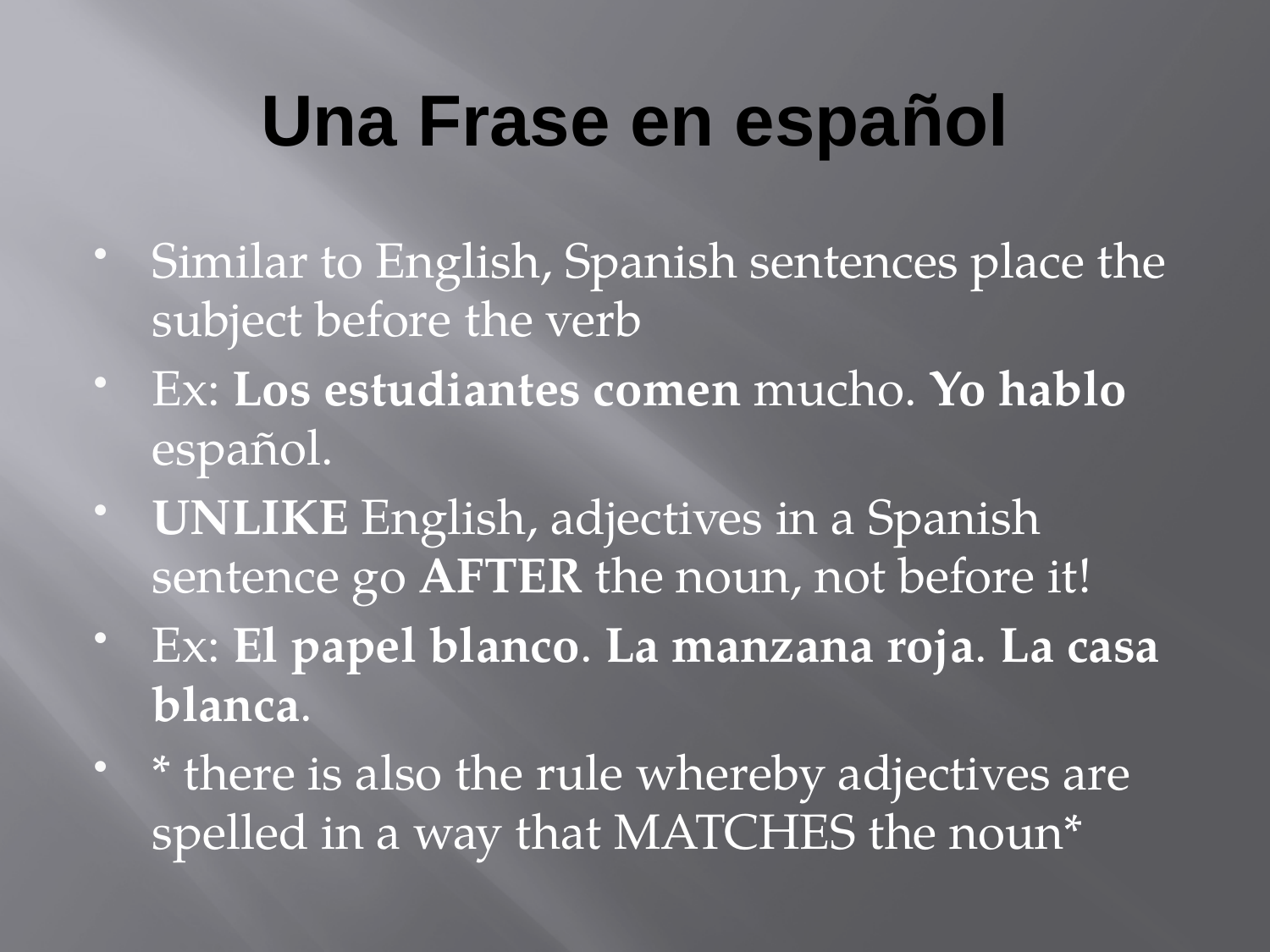

# Una Frase en español
Similar to English, Spanish sentences place the  subject before the verb
Ex: Los estudiantes comen mucho. Yo hablo español.
UNLIKE English, adjectives in a Spanish sentence go AFTER the noun, not before it!
Ex: El papel blanco. La manzana roja. La casa blanca.
* there is also the rule whereby adjectives are spelled in a way that MATCHES the noun*